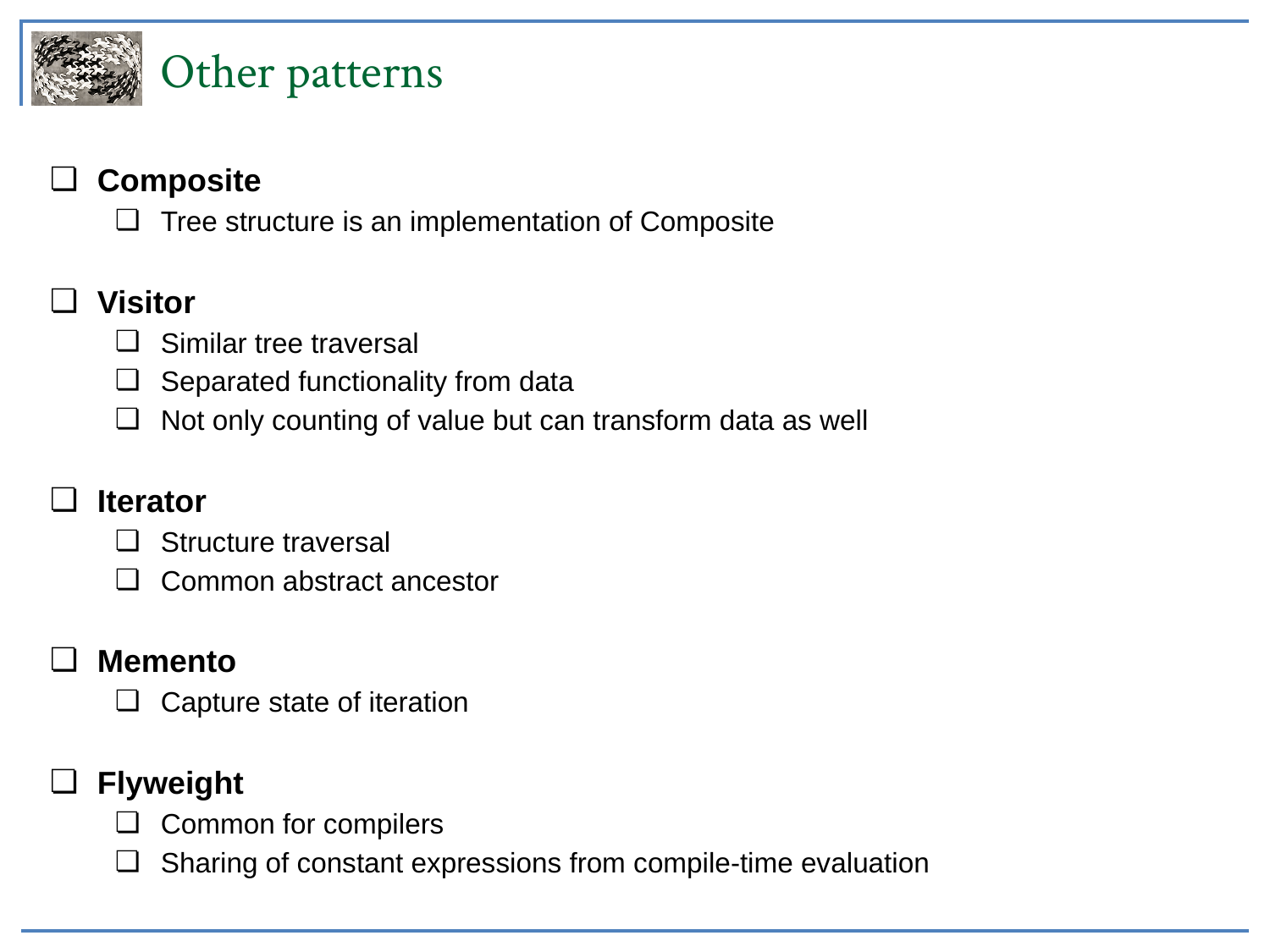

Other patterns
Composite
Tree structure is an implementation of Composite

Visitor
Similar tree traversal
Separated functionality from data
Not only counting of value but can transform data as well

Iterator
Structure traversal
Common abstract ancestor

Memento
Capture state of iteration

Flyweight
Common for compilers
Sharing of constant expressions from compile-time evaluation